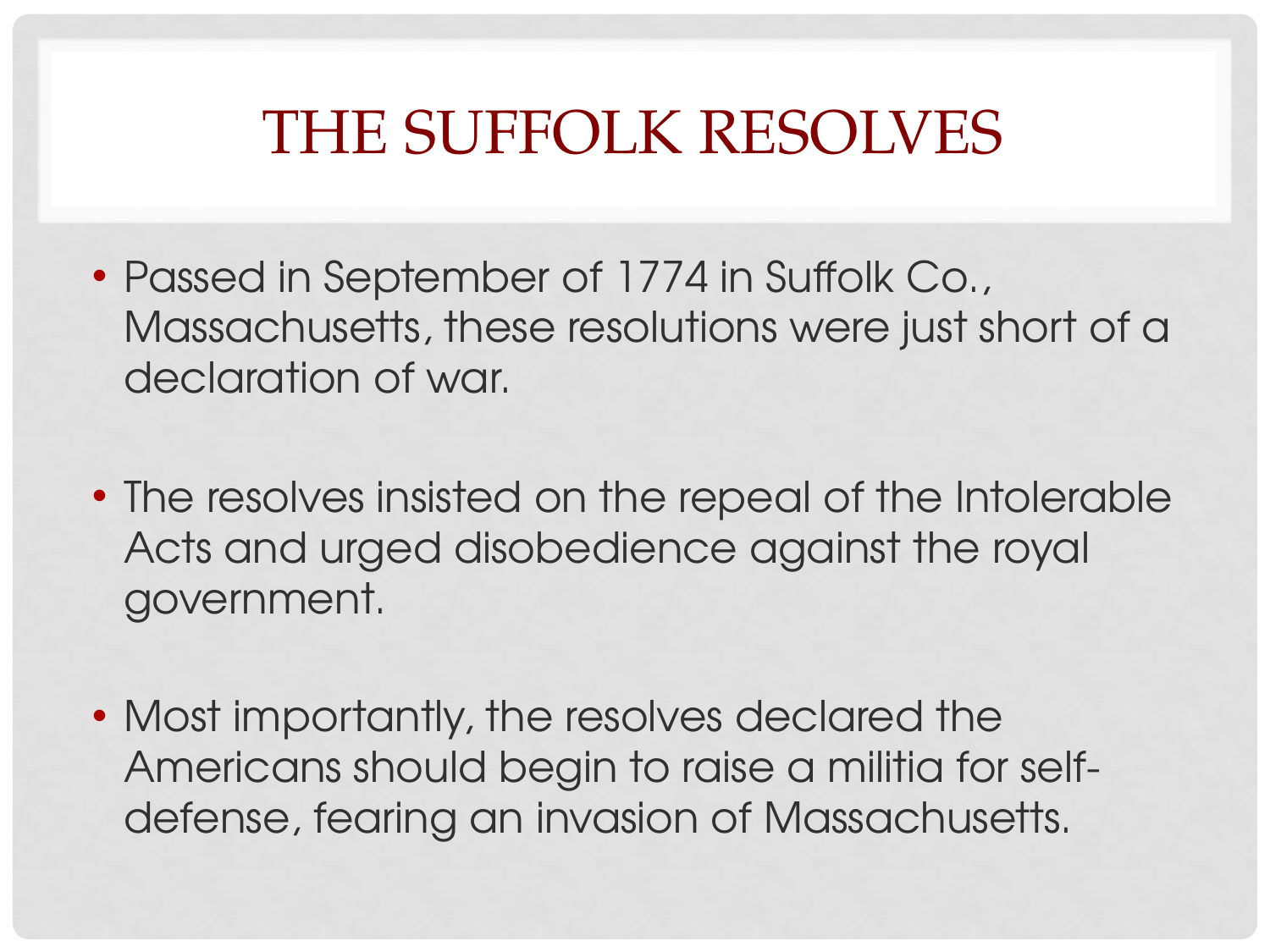

# The Suffolk Resolves
Passed in September of 1774 in Suffolk Co., Massachusetts, these resolutions were just short of a declaration of war.

The resolves insisted on the repeal of the Intolerable Acts and urged disobedience against the royal government.

Most importantly, the resolves declared the Americans should begin to raise a militia for self-defense, fearing an invasion of Massachusetts.